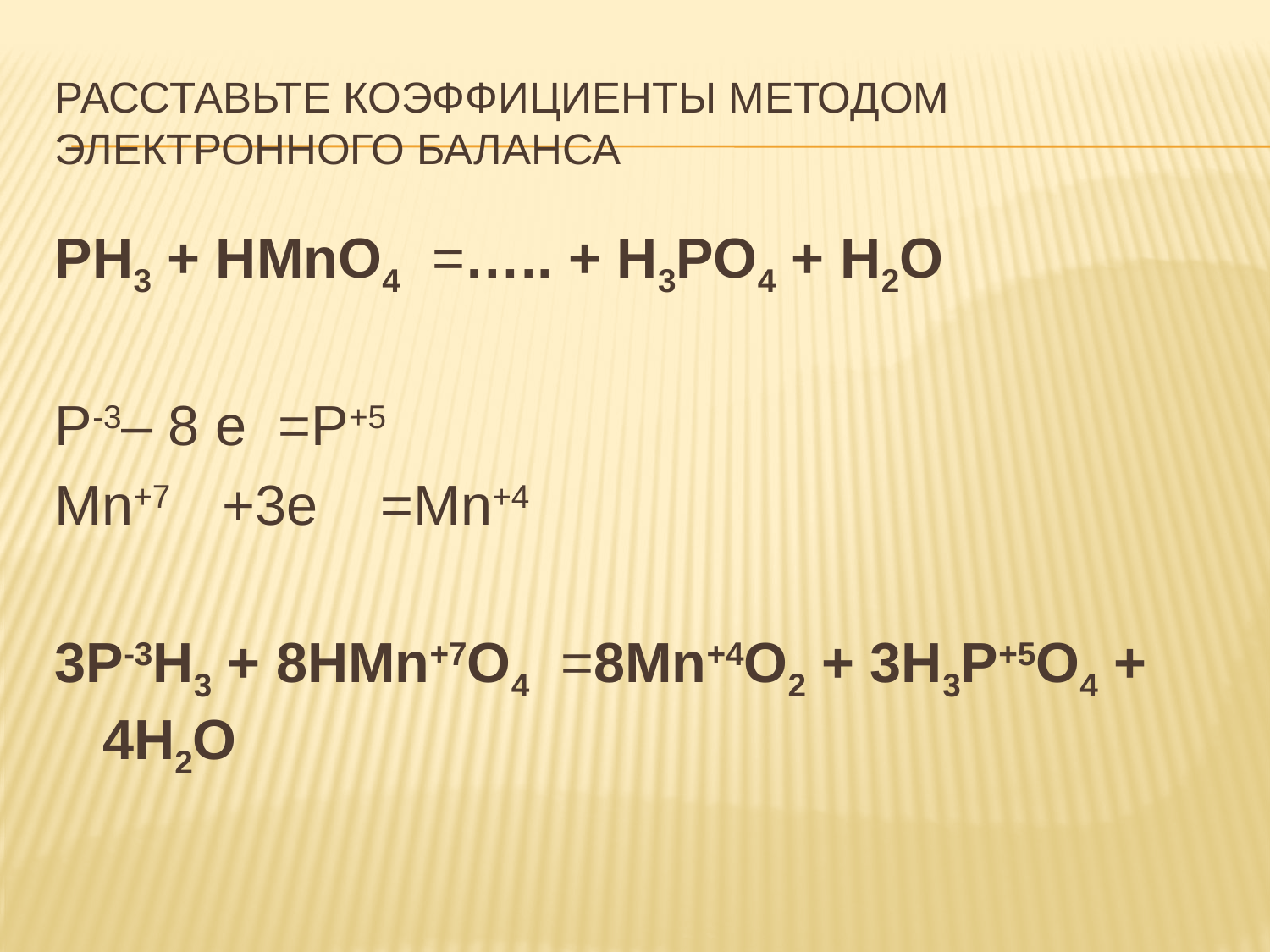

# Расставьте коэффициенты методом электронного баланса
PH3 + HMnO4  =….. + H3PO4 + H2O

P-3– 8 е  =P+5
Mn+7     +3е    =Mn+4

3P-3H3 + 8HMn+7O4  =8Mn+4O2 + 3H3P+5O4 + 4H2O